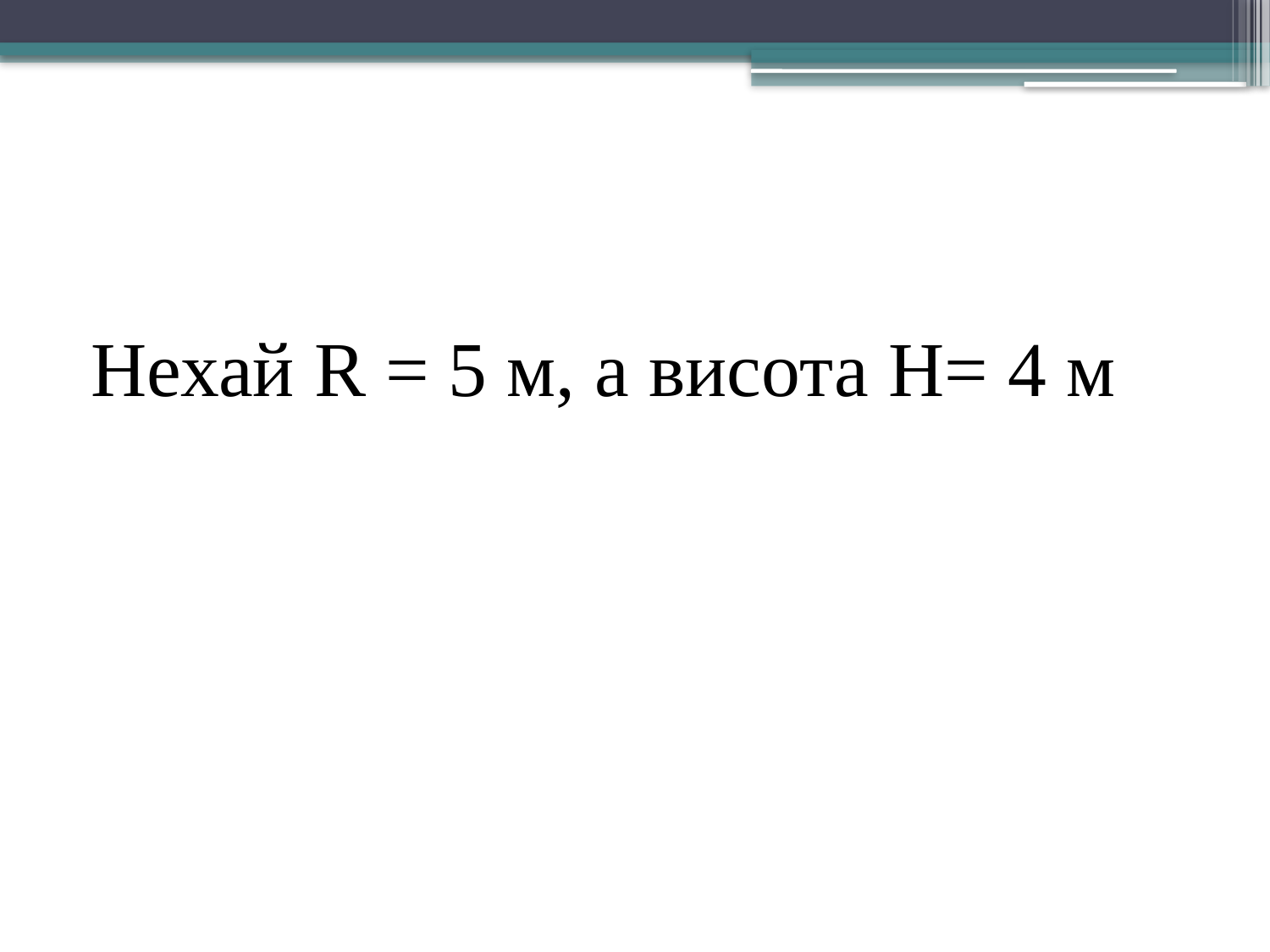

#
Нехай R = 5 м, а висота H= 4 м